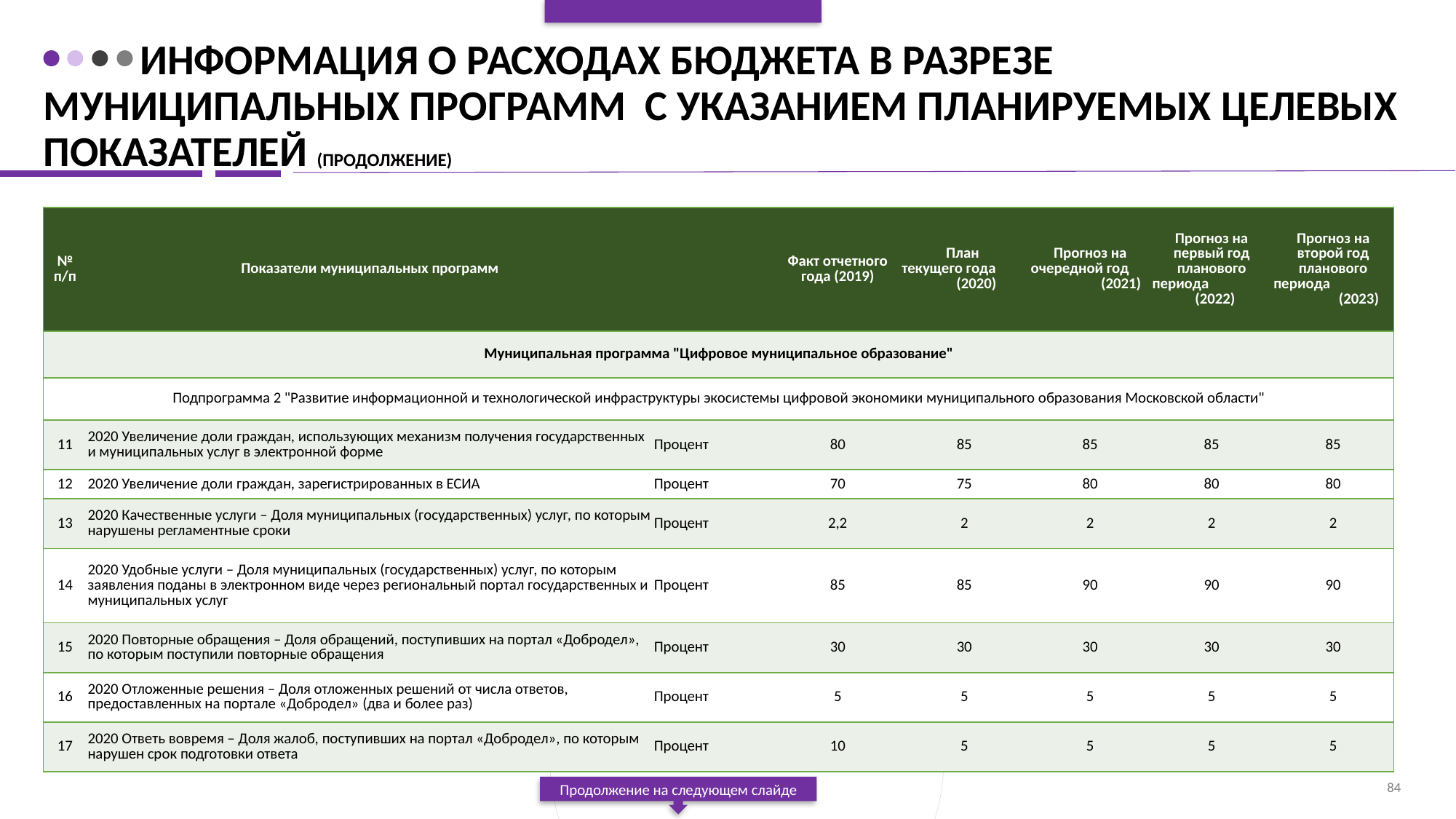

# Информация о расходах бюджета в разрезе муниципальных программ  с указанием планируемых целевых показателей (продолжение)
| № п/п | Показатели муниципальных программ |  | Факт отчетного года (2019) | План текущего года (2020) | Прогноз на очередной год (2021) | Прогноз на первый год планового периода (2022) | Прогноз на второй год планового периода (2023) |
| --- | --- | --- | --- | --- | --- | --- | --- |
| Муниципальная программа "Цифровое муниципальное образование" |  |  |  |  |  |  |  |
| Подпрограмма 2 "Развитие информационной и технологической инфраструктуры экосистемы цифровой экономики муниципального образования Московской области" |  |  |  |  |  |  |  |
| 11 | 2020 Увеличение доли граждан, использующих механизм получения государственных и муниципальных услуг в электронной форме | Процент | 80 | 85 | 85 | 85 | 85 |
| 12 | 2020 Увеличение доли граждан, зарегистрированных в ЕСИА | Процент | 70 | 75 | 80 | 80 | 80 |
| 13 | 2020 Качественные услуги – Доля муниципальных (государственных) услуг, по которым нарушены регламентные сроки | Процент | 2,2 | 2 | 2 | 2 | 2 |
| 14 | 2020 Удобные услуги – Доля муниципальных (государственных) услуг, по которым заявления поданы в электронном виде через региональный портал государственных и муниципальных услуг | Процент | 85 | 85 | 90 | 90 | 90 |
| 15 | 2020 Повторные обращения – Доля обращений, поступивших на портал «Добродел», по которым поступили повторные обращения | Процент | 30 | 30 | 30 | 30 | 30 |
| 16 | 2020 Отложенные решения – Доля отложенных решений от числа ответов, предоставленных на портале «Добродел» (два и более раз) | Процент | 5 | 5 | 5 | 5 | 5 |
| 17 | 2020 Ответь вовремя – Доля жалоб, поступивших на портал «Добродел», по которым нарушен срок подготовки ответа | Процент | 10 | 5 | 5 | 5 | 5 |
84
Продолжение на следующем слайде